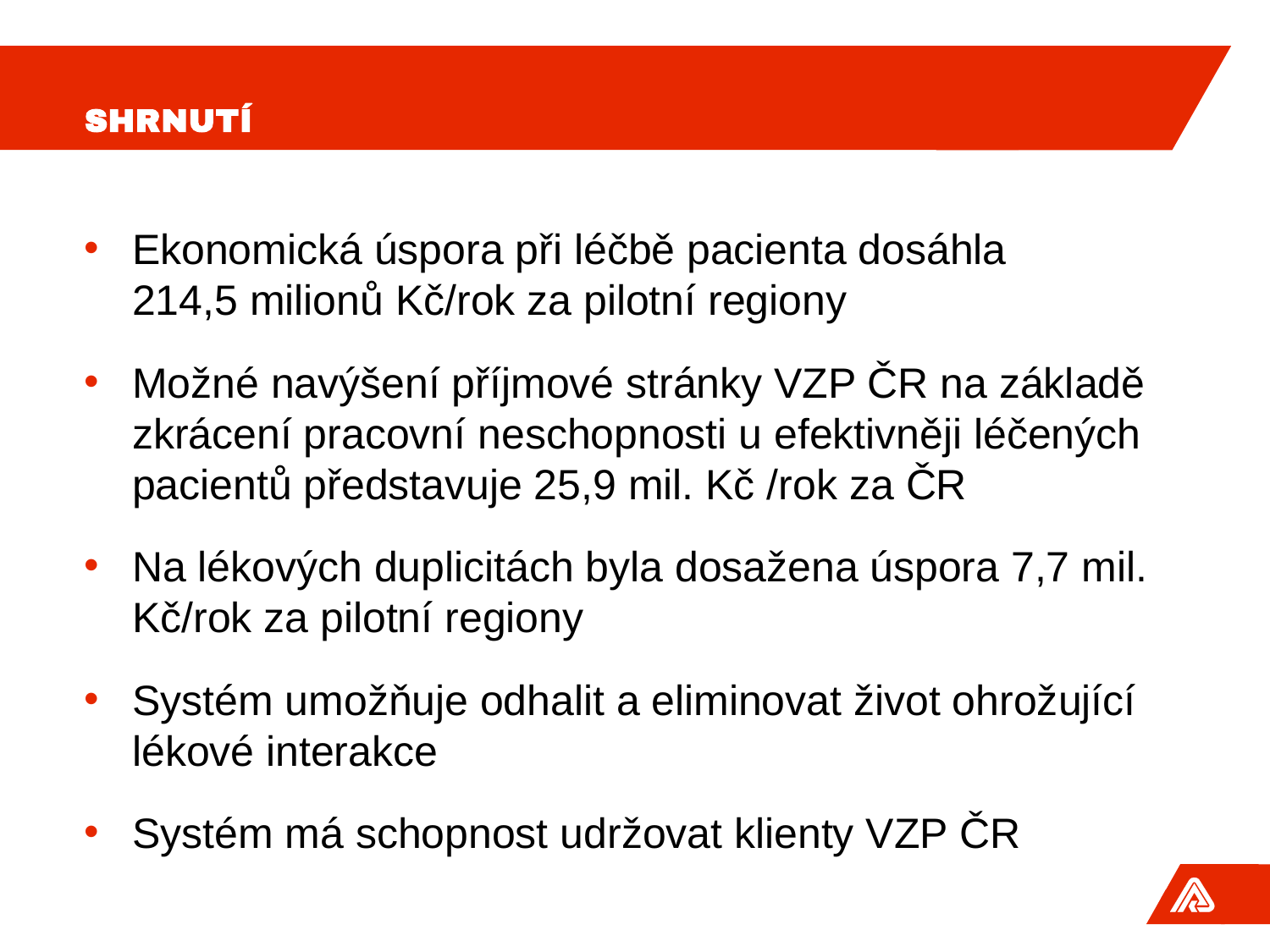

# Shrnutí
Ekonomická úspora při léčbě pacienta dosáhla        214,5 milionů Kč/rok za pilotní regiony
Možné navýšení příjmové stránky VZP ČR na základě zkrácení pracovní neschopnosti u efektivněji léčených pacientů představuje 25,9 mil. Kč /rok za ČR
Na lékových duplicitách byla dosažena úspora 7,7 mil. Kč/rok za pilotní regiony
Systém umožňuje odhalit a eliminovat život ohrožující lékové interakce
Systém má schopnost udržovat klienty VZP ČR